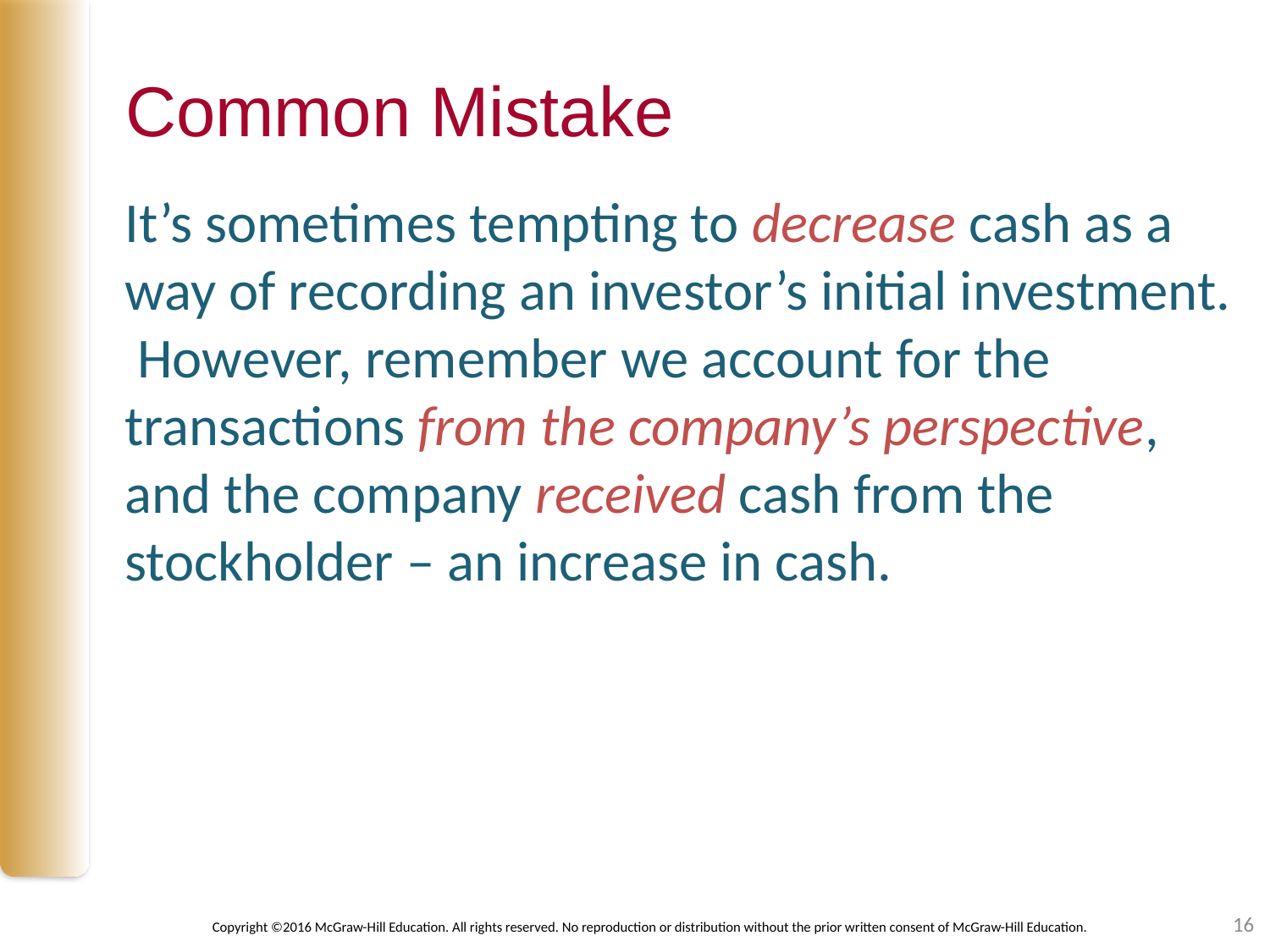

# Common Mistake
It’s sometimes tempting to decrease cash as a way of recording an investor’s initial investment.  However, remember we account for the transactions from the company’s perspective, and the company received cash from the stockholder – an increase in cash.
16
Copyright ©2016 McGraw-Hill Education. All rights reserved. No reproduction or distribution without the prior written consent of McGraw-Hill Education.